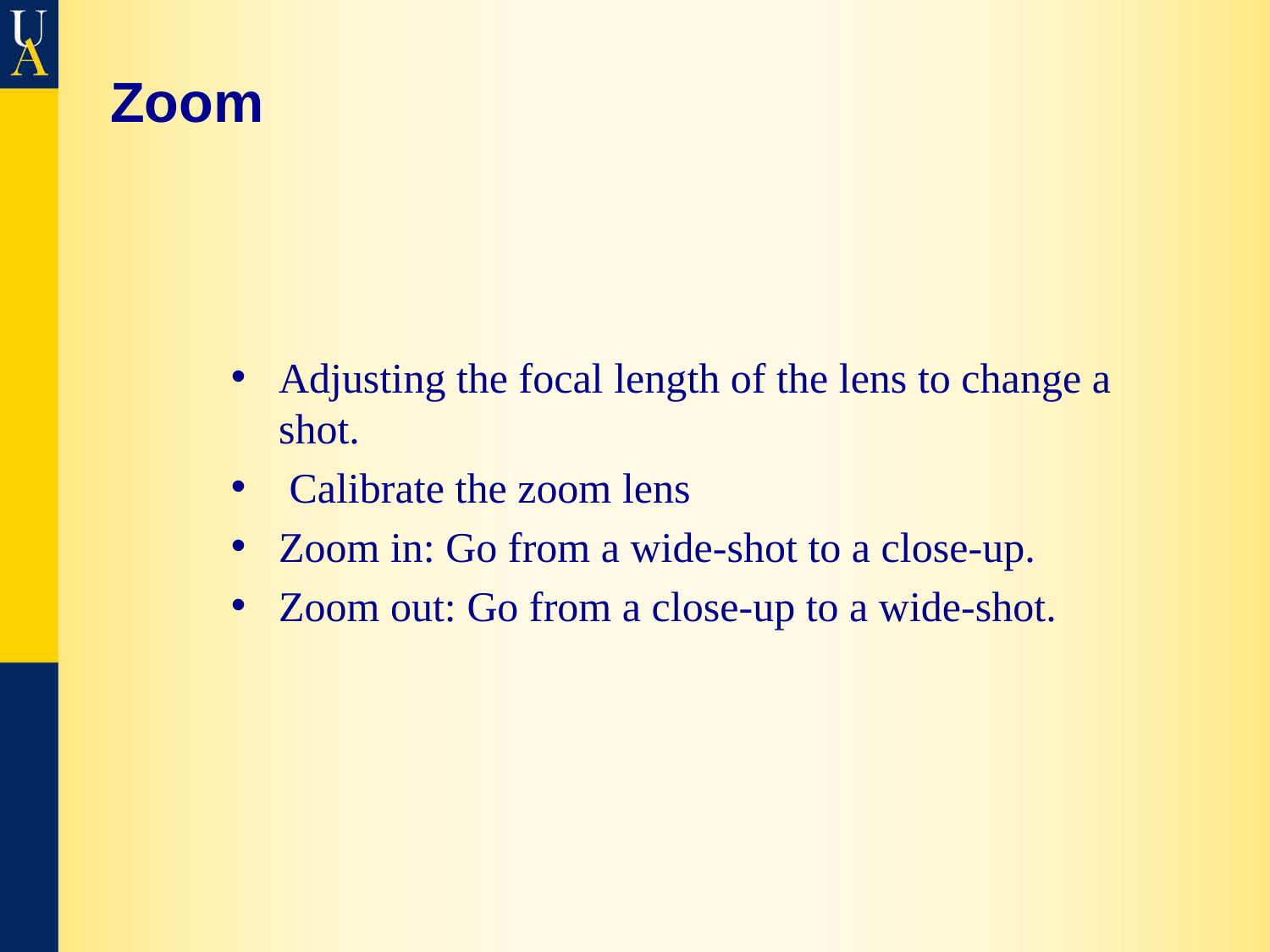

# Zoom
Adjusting the focal length of the lens to change a shot.
 Calibrate the zoom lens
Zoom in: Go from a wide-shot to a close-up.
Zoom out: Go from a close-up to a wide-shot.